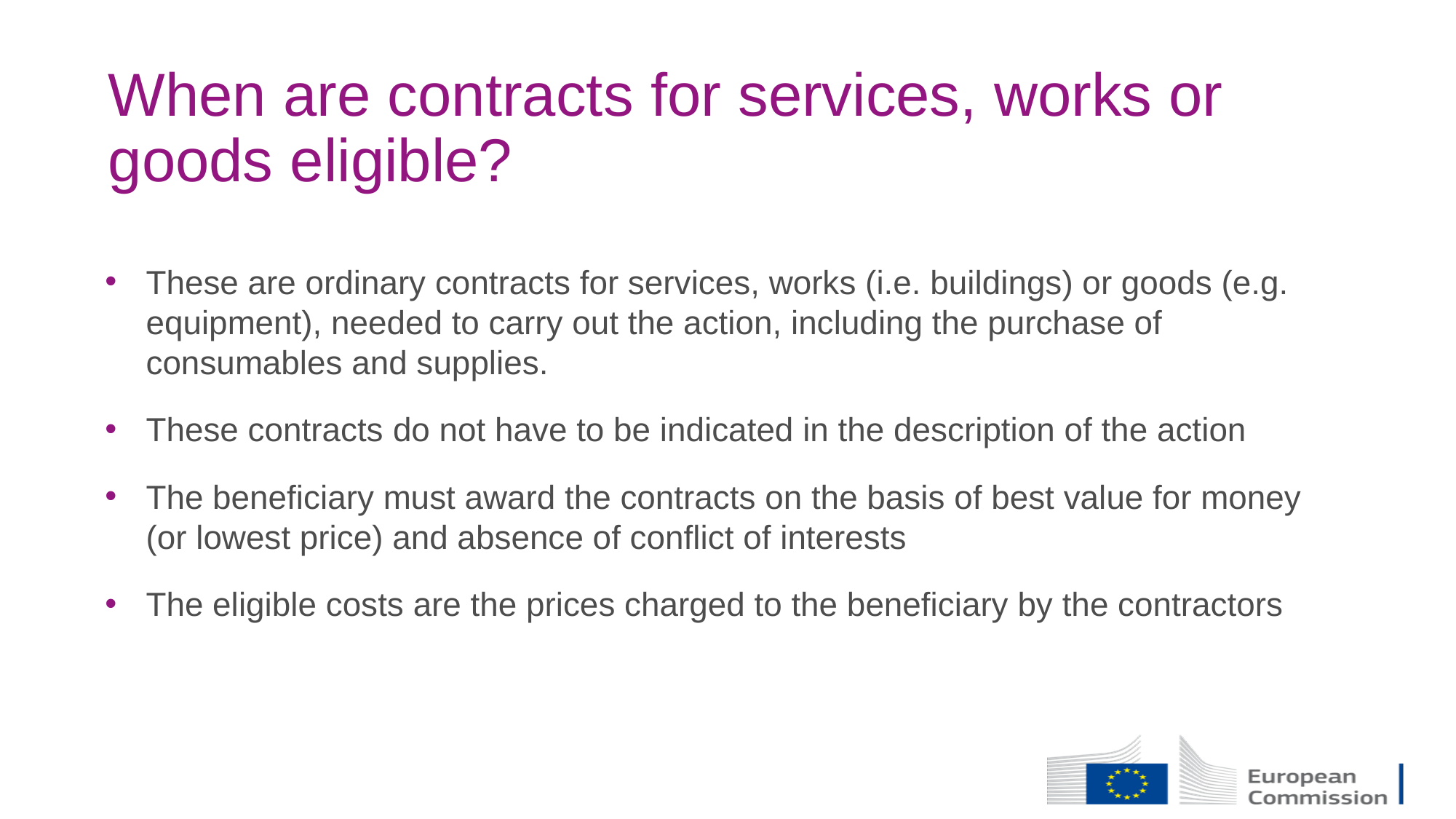

# When are contracts for services, works or goods eligible?
These are ordinary contracts for services, works (i.e. buildings) or goods (e.g. equipment), needed to carry out the action, including the purchase of consumables and supplies.
These contracts do not have to be indicated in the description of the action
The beneficiary must award the contracts on the basis of best value for money (or lowest price) and absence of conflict of interests
The eligible costs are the prices charged to the beneficiary by the contractors